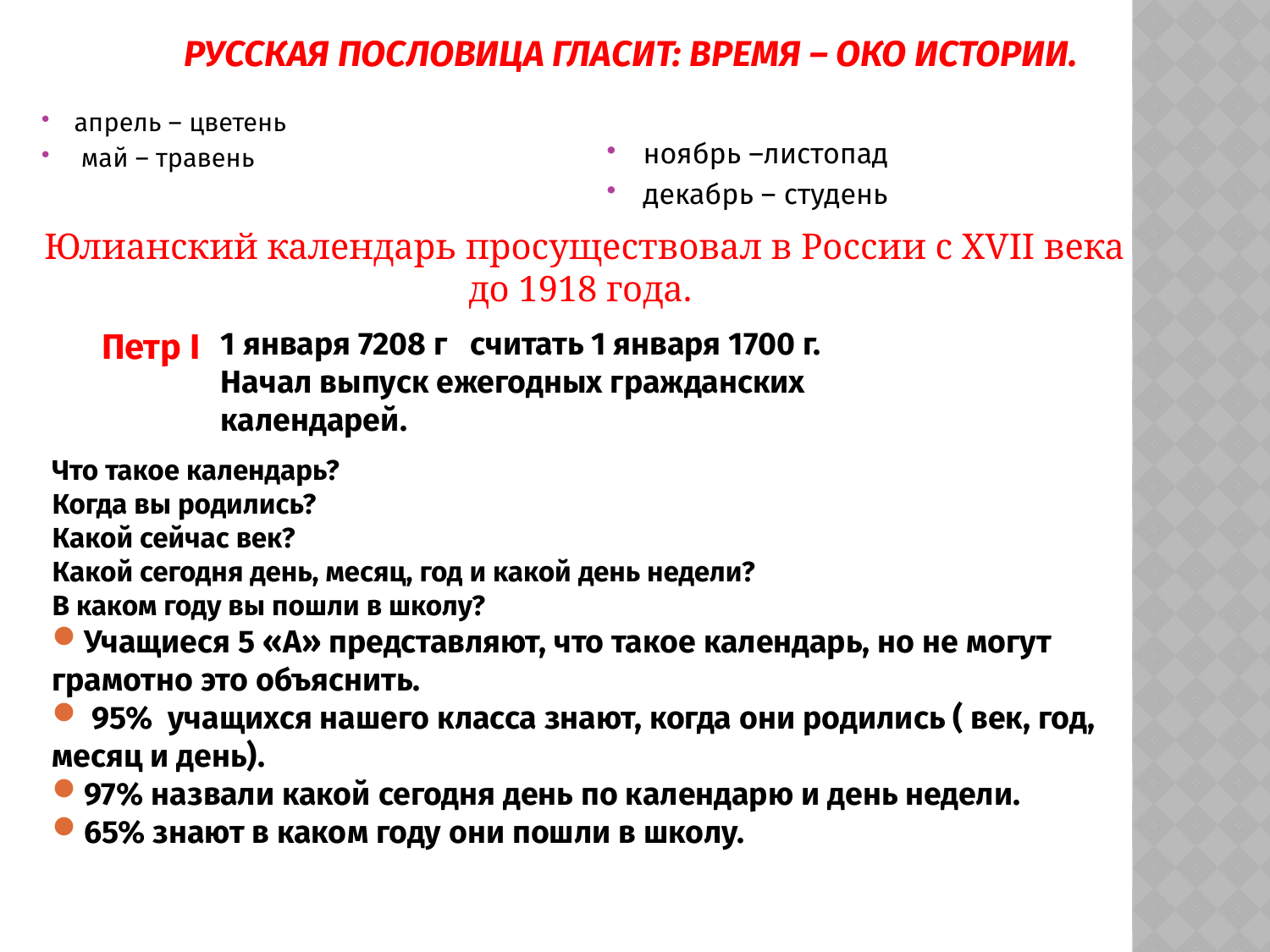

# Русская пословица гласит: время – око истории.

ноябрь –листопад
декабрь – студень
апрель – цветень
 май – травень

 Юлианский календарь просуществовал в России с XVII века до 1918 года.
Петр I
1 января 7208 г   считать 1 января 1700 г.
Начал выпуск ежегодных гражданских календарей.
Что такое календарь?
Когда вы родились?
Какой сейчас век?
Какой сегодня день, месяц, год и какой день недели?
В каком году вы пошли в школу?
Учащиеся 5 «А» представляют, что такое календарь, но не могут грамотно это объяснить.
 95%  учащихся нашего класса знают, когда они родились ( век, год, месяц и день).
97% назвали какой сегодня день по календарю и день недели.
65% знают в каком году они пошли в школу.